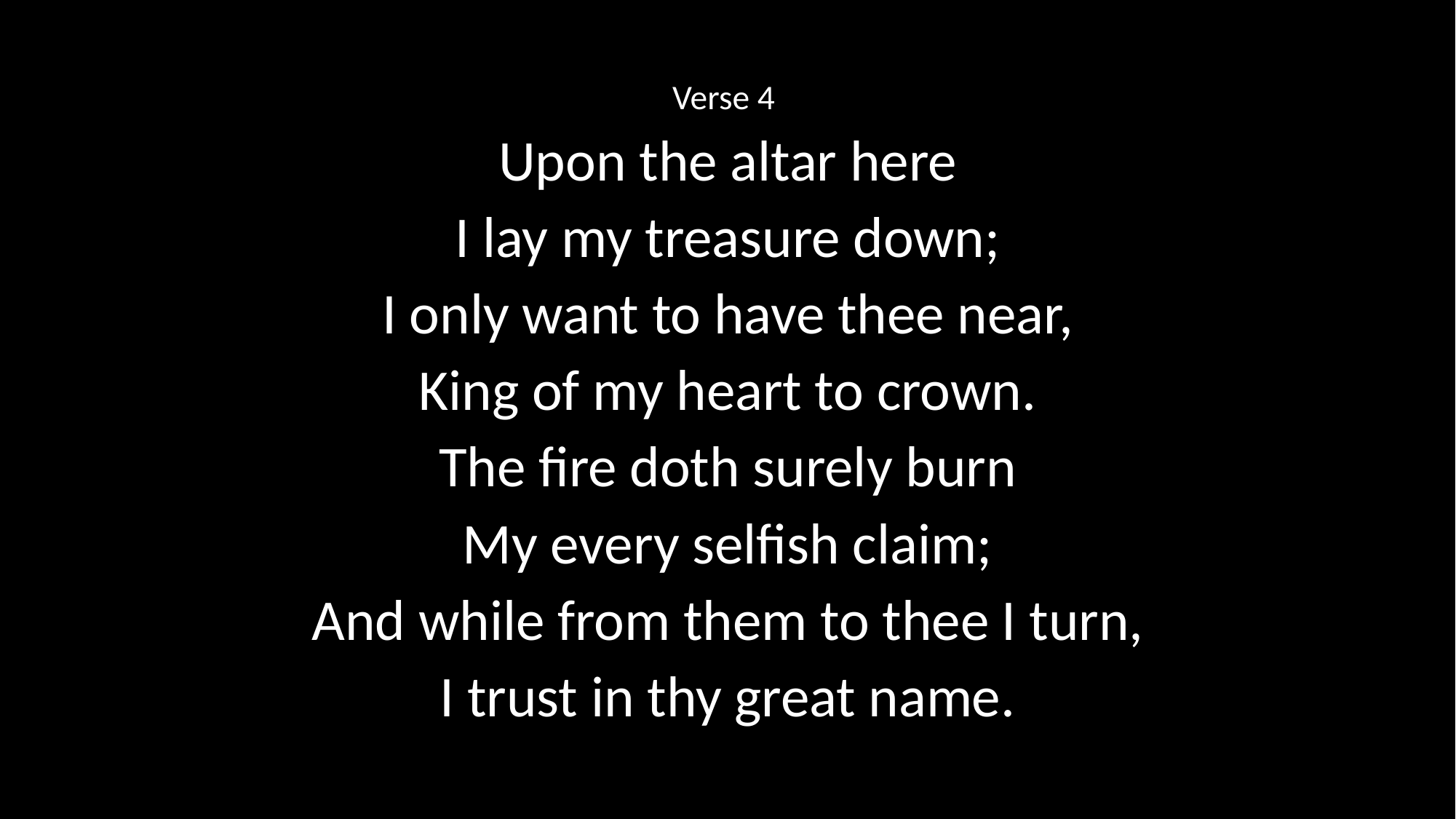

Verse 4
Upon the altar here
I lay my treasure down;
I only want to have thee near,
King of my heart to crown.
The fire doth surely burn
My every selfish claim;
And while from them to thee I turn,
I trust in thy great name.